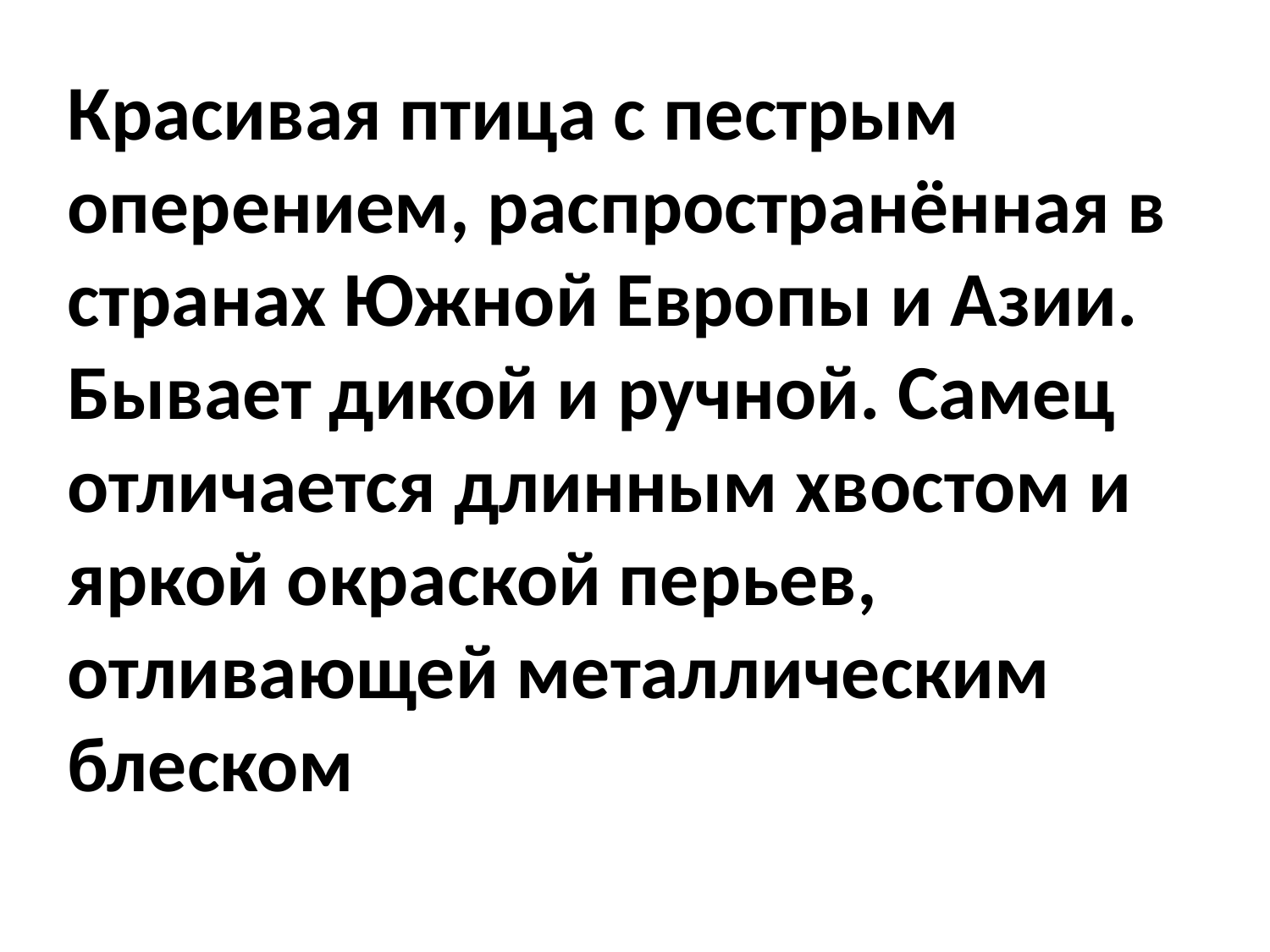

Красивая птица с пестрым оперением, распространённая в странах Южной Европы и Азии. Бывает дикой и ручной. Самец отличается длинным хвостом и яркой окраской перьев, отливающей металлическим блеском